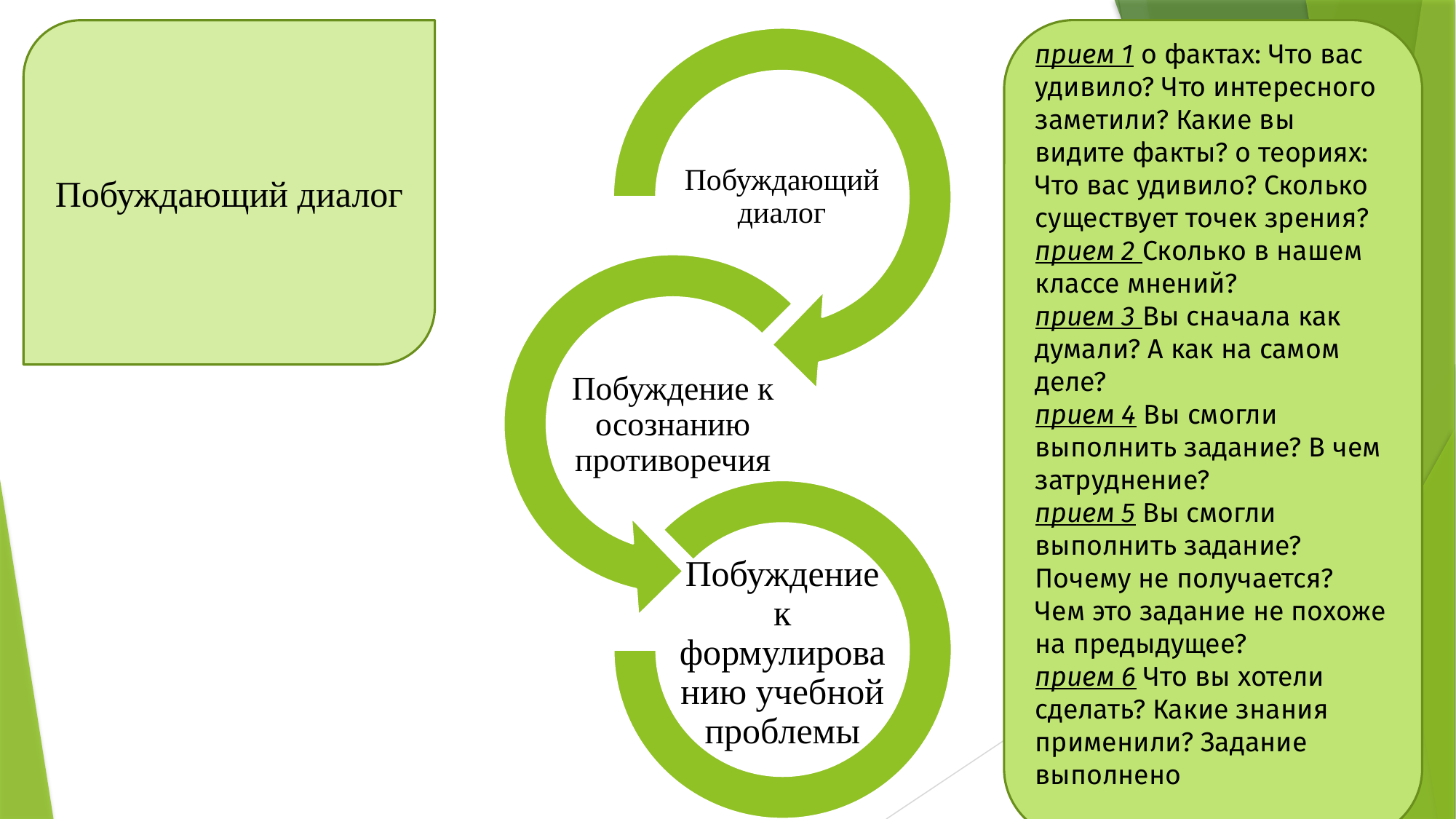

Побуждающий диалог
Побуждение к осознанию противоречия
Побуждение к формулированию учебной проблемы
Побуждающий диалог
прием 1 о фактах: Что вас удивило? Что интересного заметили? Какие вы видите факты? о теориях: Что вас удивило? Сколько существует точек зрения?
прием 2 Сколько в нашем классе мнений?
прием 3 Вы сначала как думали? А как на самом деле?
прием 4 Вы смогли выполнить задание? В чем затруднение?
прием 5 Вы смогли выполнить задание? Почему не получается? Чем это задание не похоже на предыдущее?
прием 6 Что вы хотели сделать? Какие знания применили? Задание выполнено